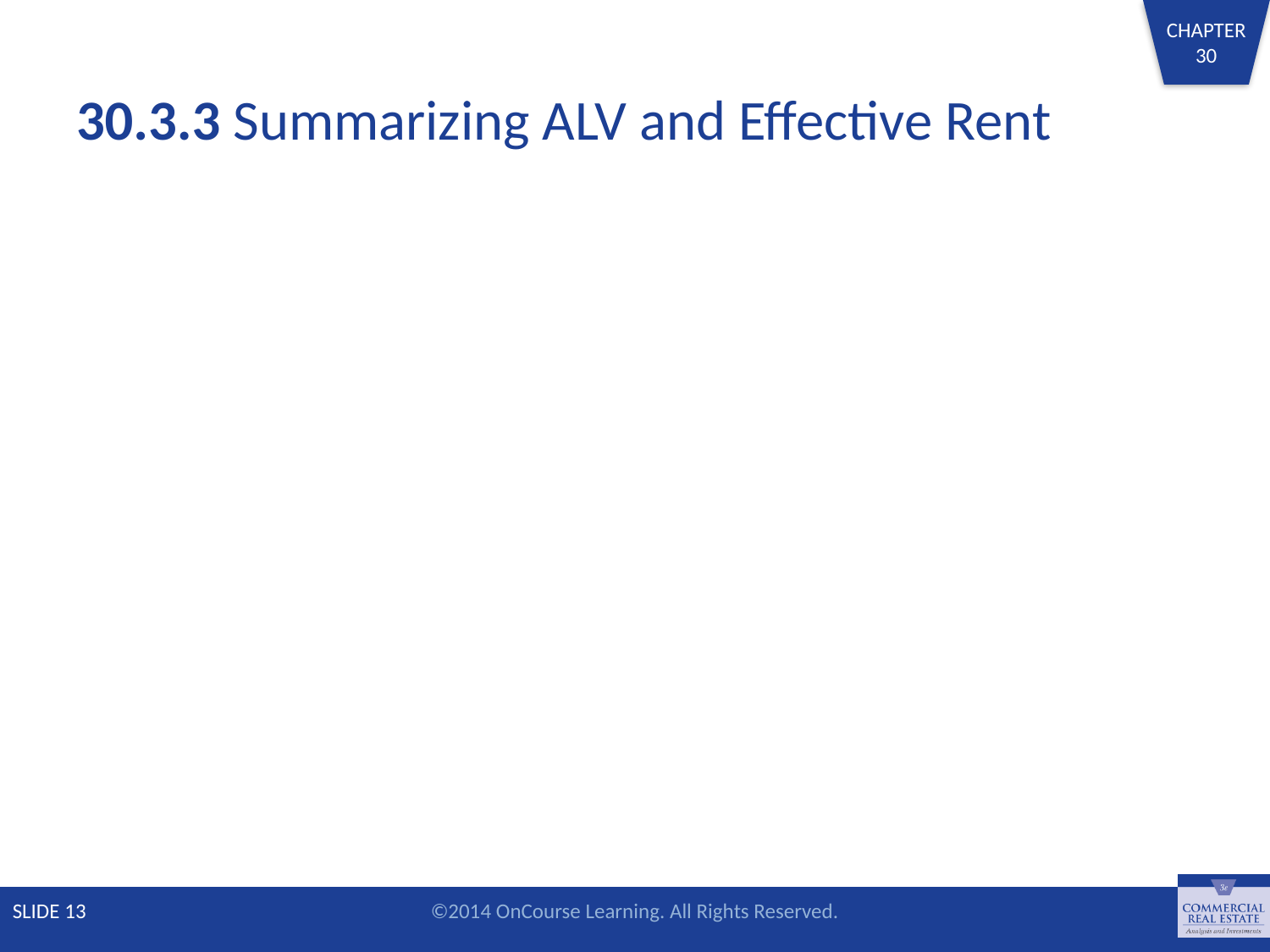

# 30.3.3 Summarizing ALV and Effective Rent

SLIDE 13